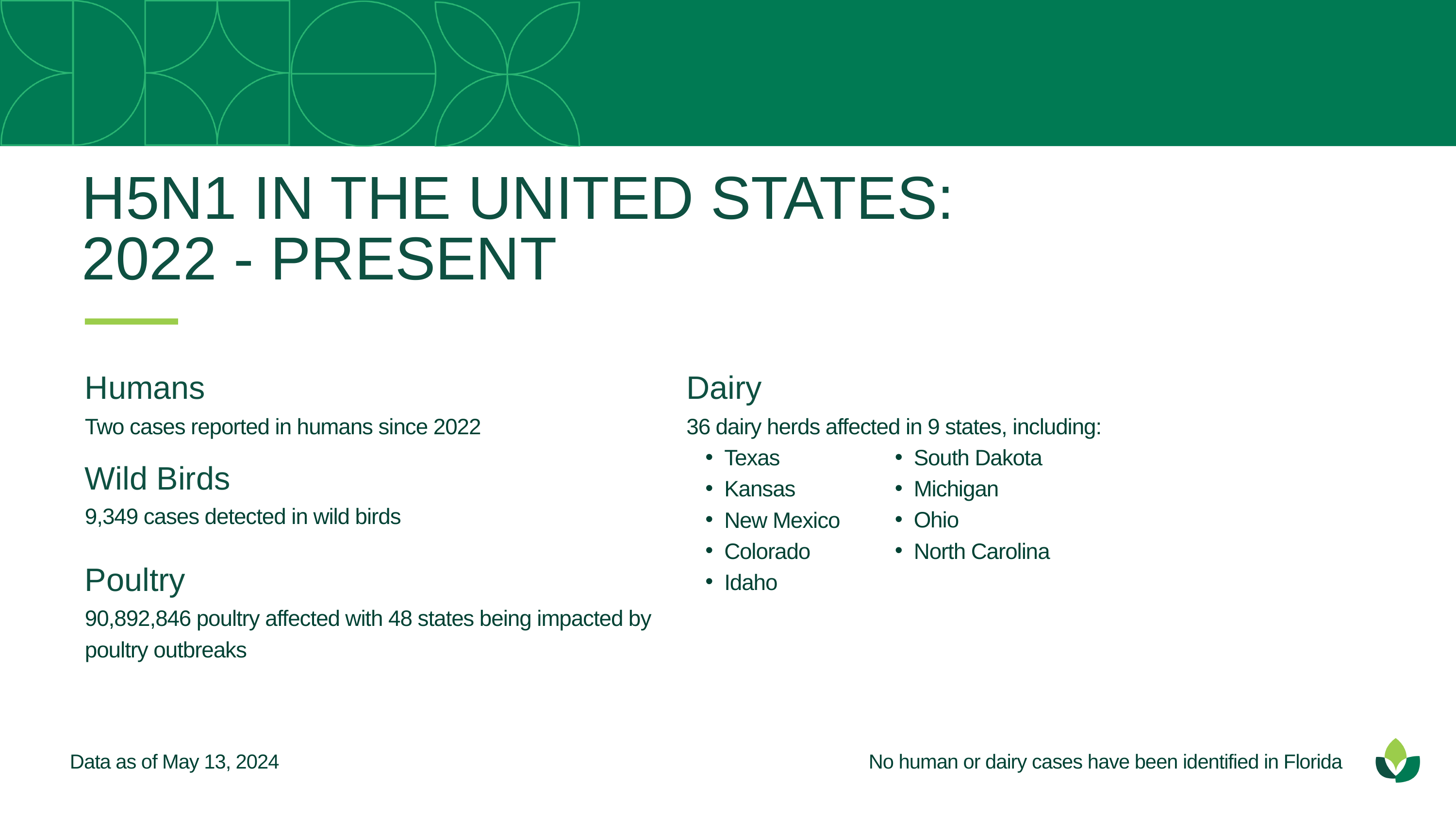

H5N1 IN THE UNITED STATES: 2022 - PRESENT

Humans
Dairy
Two cases reported in humans since 2022
36 dairy herds affected in 9 states, including:
Texas
Kansas
New Mexico
Colorado
Idaho

South Dakota
Michigan
Ohio
North Carolina

Wild Birds
9,349 cases detected in wild birds
Poultry
90,892,846 poultry affected with 48 states being impacted by poultry outbreaks

Data as of May 13, 2024
No human or dairy cases have been identified in Florida